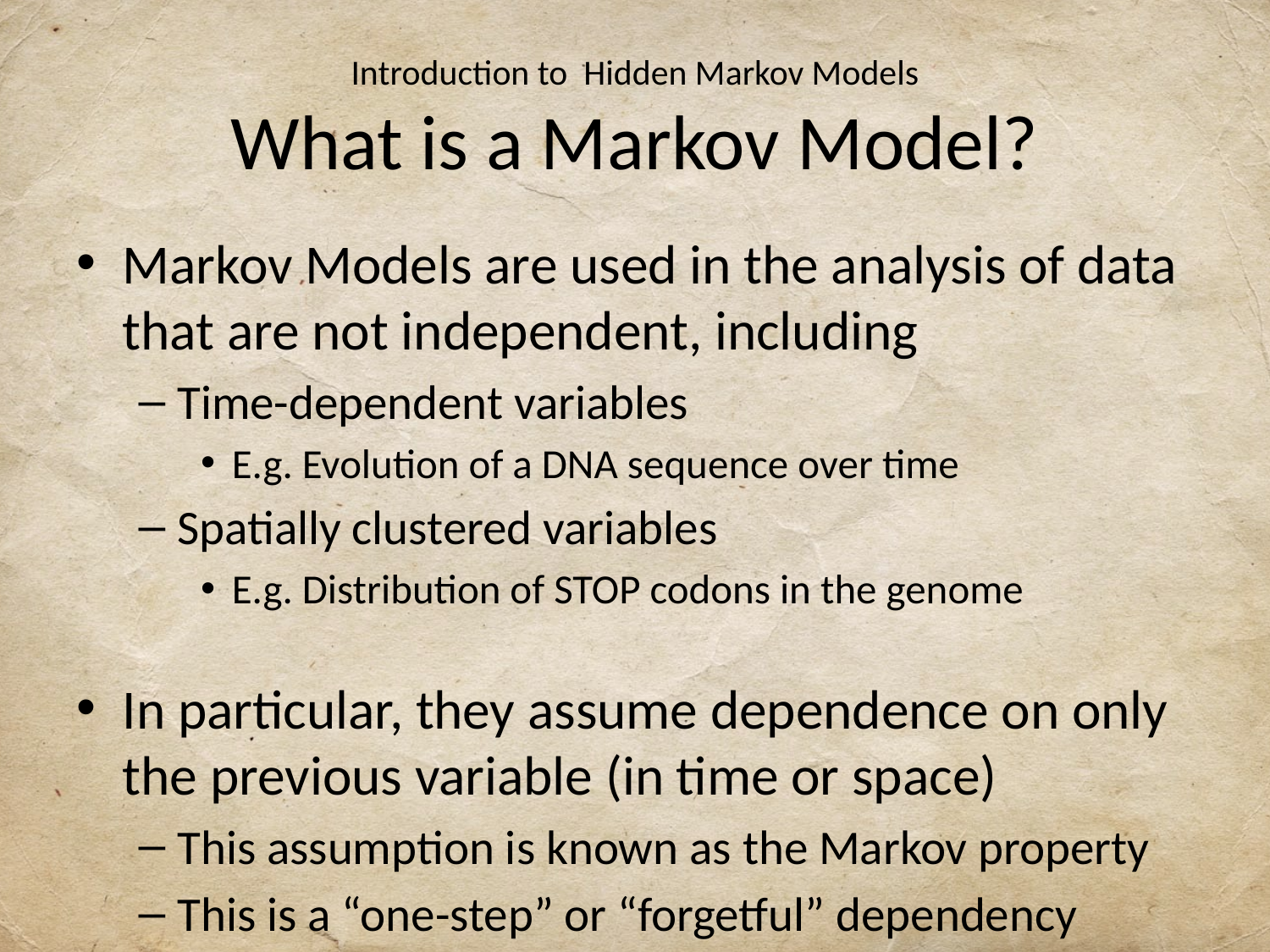

# Introduction to  Hidden Markov Models What is a Markov Model?
Markov Models are used in the analysis of data that are not independent, including
Time-dependent variables
E.g. Evolution of a DNA sequence over time
Spatially clustered variables
E.g. Distribution of STOP codons in the genome
In particular, they assume dependence on only the previous variable (in time or space)
This assumption is known as the Markov property
This is a “one-step” or “forgetful” dependency